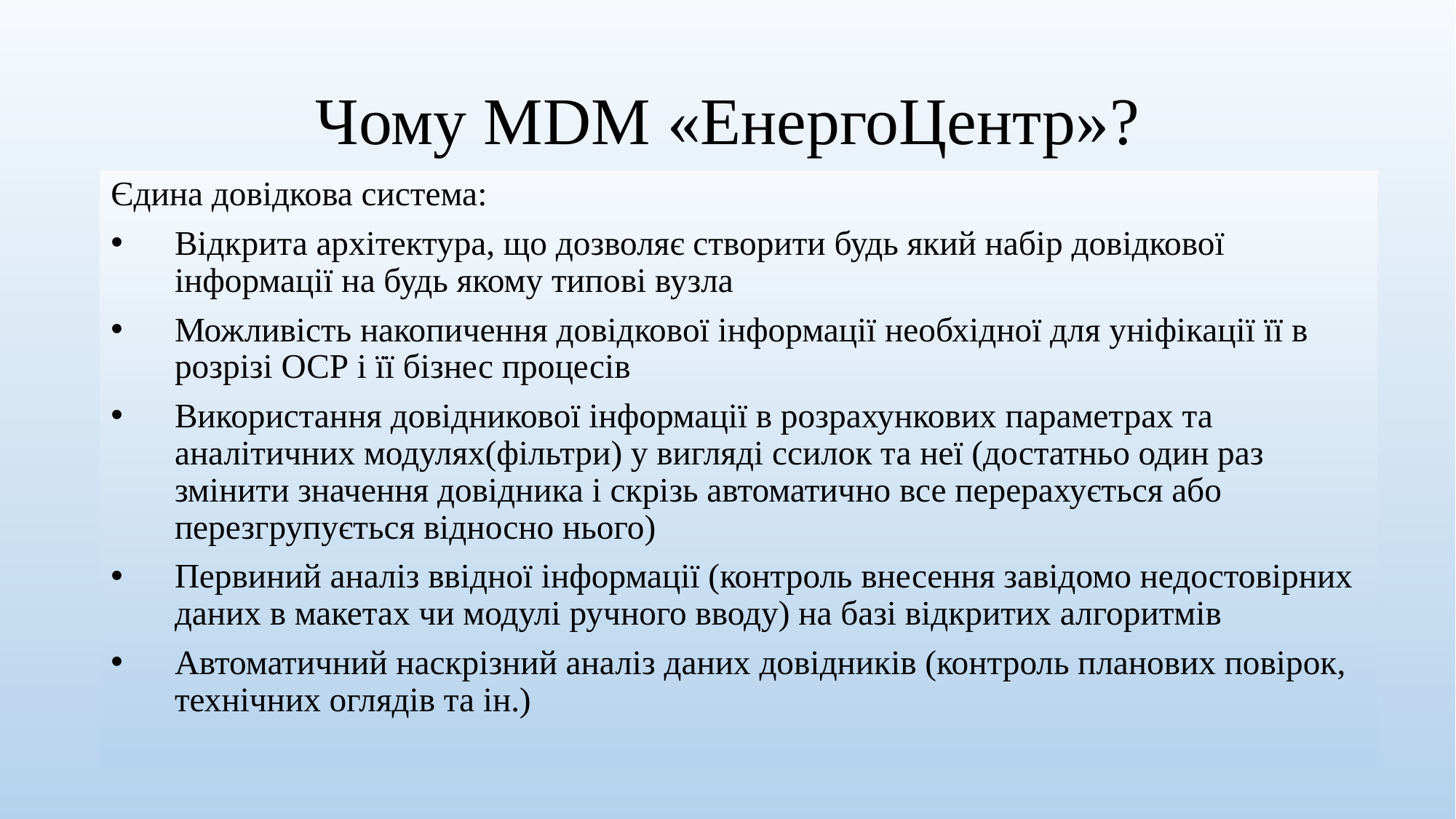

# Чому MDM «ЕнергоЦентр»?
Єдина довідкова система:
Відкрита архітектура, що дозволяє створити будь який набір довідкової інформації на будь якому типові вузла
Можливість накопичення довідкової інформації необхідної для уніфікації її в розрізі ОСР і її бізнес процесів
Використання довідникової інформації в розрахункових параметрах та аналітичних модулях(фільтри) у вигляді ссилок та неї (достатньо один раз змінити значення довідника і скрізь автоматично все перерахується або перезгрупується відносно нього)
Первиний аналіз ввідної інформації (контроль внесення завідомо недостовірних даних в макетах чи модулі ручного вводу) на базі відкритих алгоритмів
Автоматичний наскрізний аналіз даних довідників (контроль планових повірок, технічних оглядів та ін.)